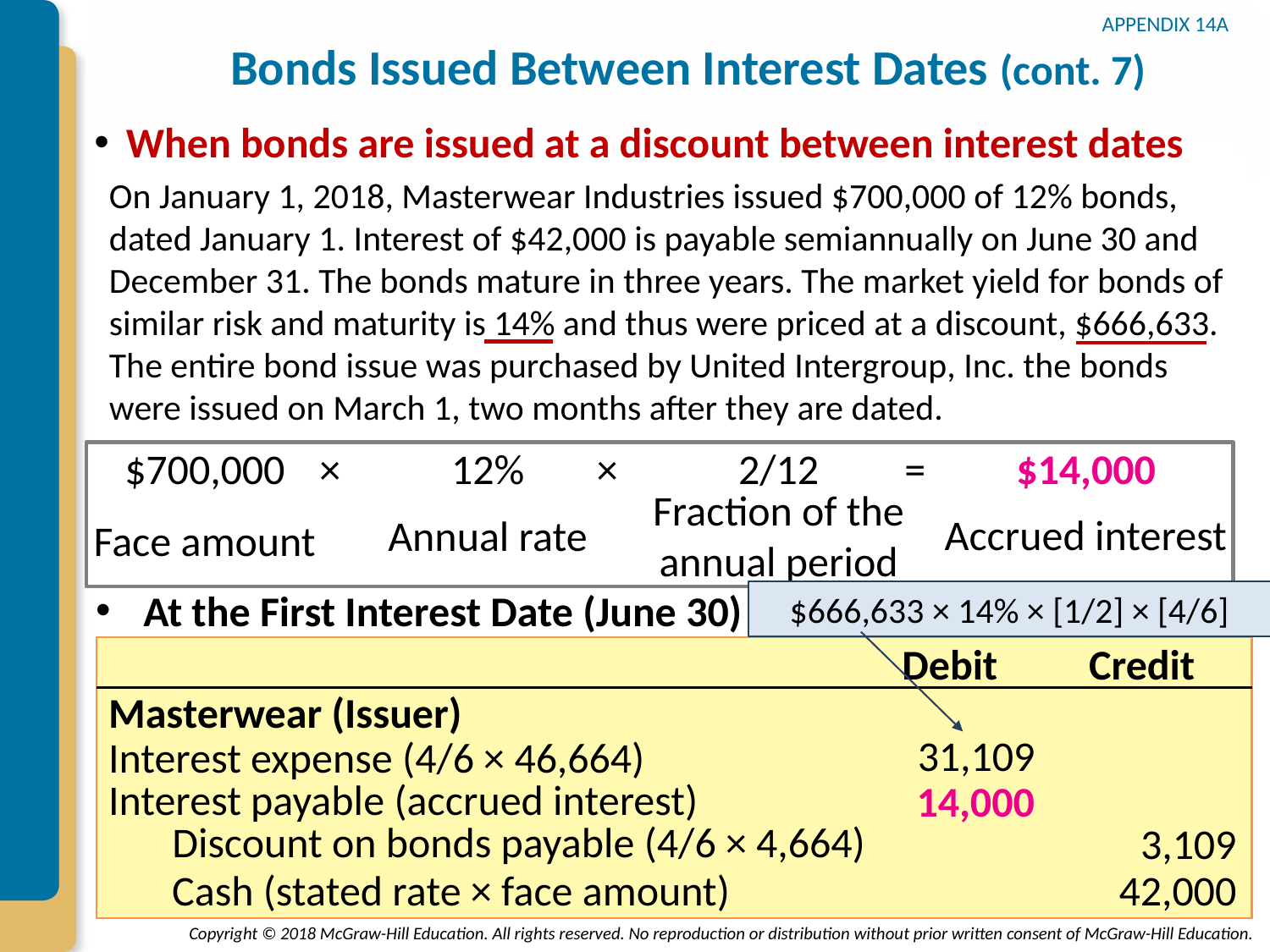

APPENDIX 14A
# Bonds Issued Between Interest Dates (cont. 7)
When bonds are issued at a discount between interest dates
On January 1, 2018, Masterwear Industries issued $700,000 of 12% bonds, dated January 1. Interest of $42,000 is payable semiannually on June 30 and December 31. The bonds mature in three years. The market yield for bonds of similar risk and maturity is 14% and thus were priced at a discount, $666,633. The entire bond issue was purchased by United Intergroup, Inc. the bonds were issued on March 1, two months after they are dated.
$700,000
×
12%
×
2/12
=
$14,000

Fraction of the annual period
Accrued interest
Annual rate
Face amount
At the First Interest Date (June 30)
$666,633 × 14% × [1/2] × [4/6]
Debit
Credit

Masterwear (Issuer)
31,109
Interest expense (4/6 × 46,664)
Interest payable (accrued interest)
14,000
Discount on bonds payable (4/6 × 4,664)
3,109
Cash (stated rate × face amount)
42,000